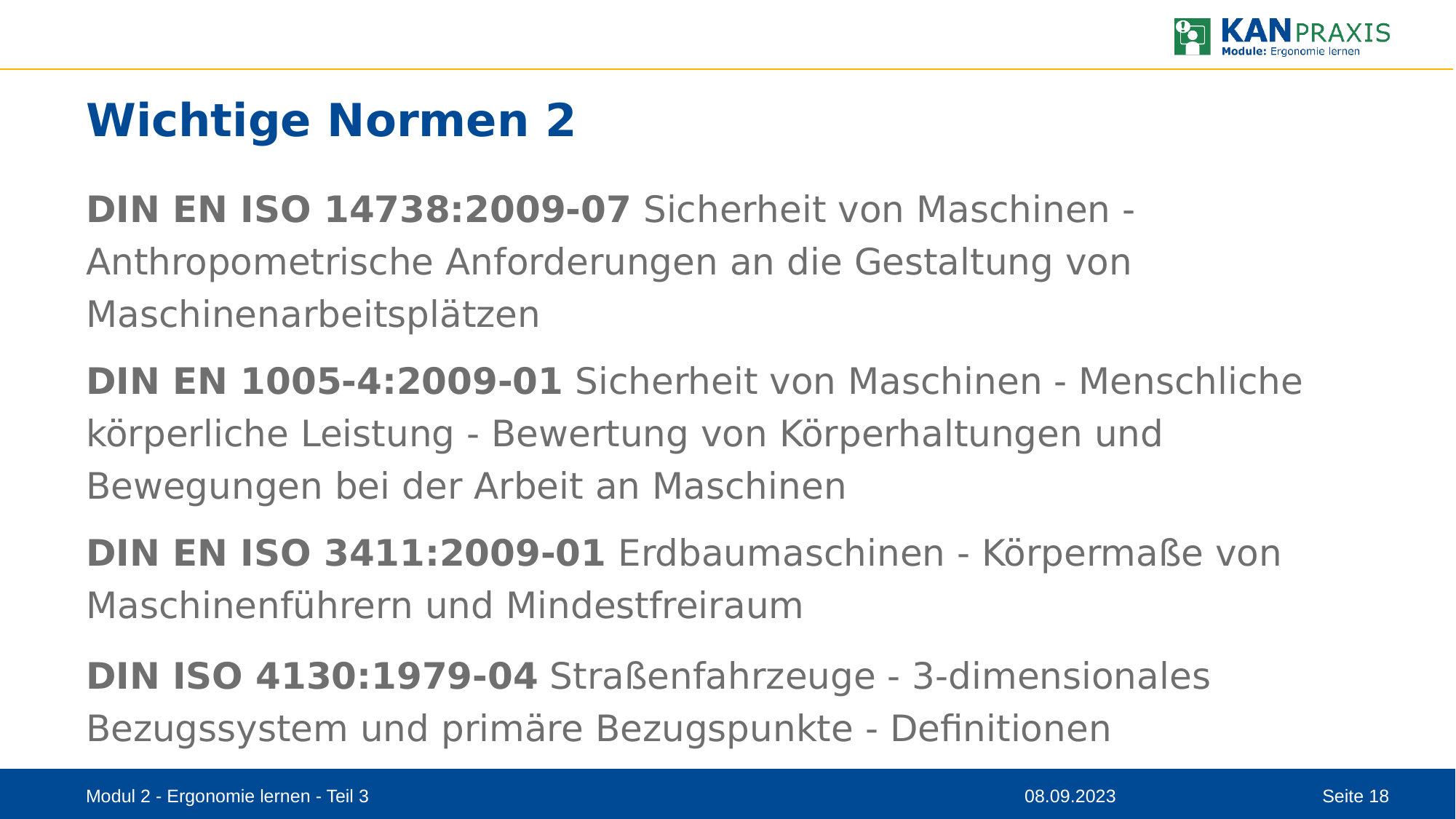

# Wichtige Normen 2
DIN EN ISO 14738:2009-07 Sicherheit von Maschinen - Anthropometrische Anforderungen an die Gestaltung von Maschinenarbeitsplätzen
DIN EN 1005-4:2009-01 Sicherheit von Maschinen - Menschliche körperliche Leistung - Bewertung von Körperhaltungen und Bewegungen bei der Arbeit an Maschinen
DIN EN ISO 3411:2009-01 Erdbaumaschinen - Körpermaße von Maschinenführern und Mindestfreiraum
DIN ISO 4130:1979-04 Straßenfahrzeuge - 3-dimensionales Bezugssystem und primäre Bezugspunkte - Definitionen
Modul 2 - Ergonomie lernen - Teil 3
08.09.2023
Seite 18